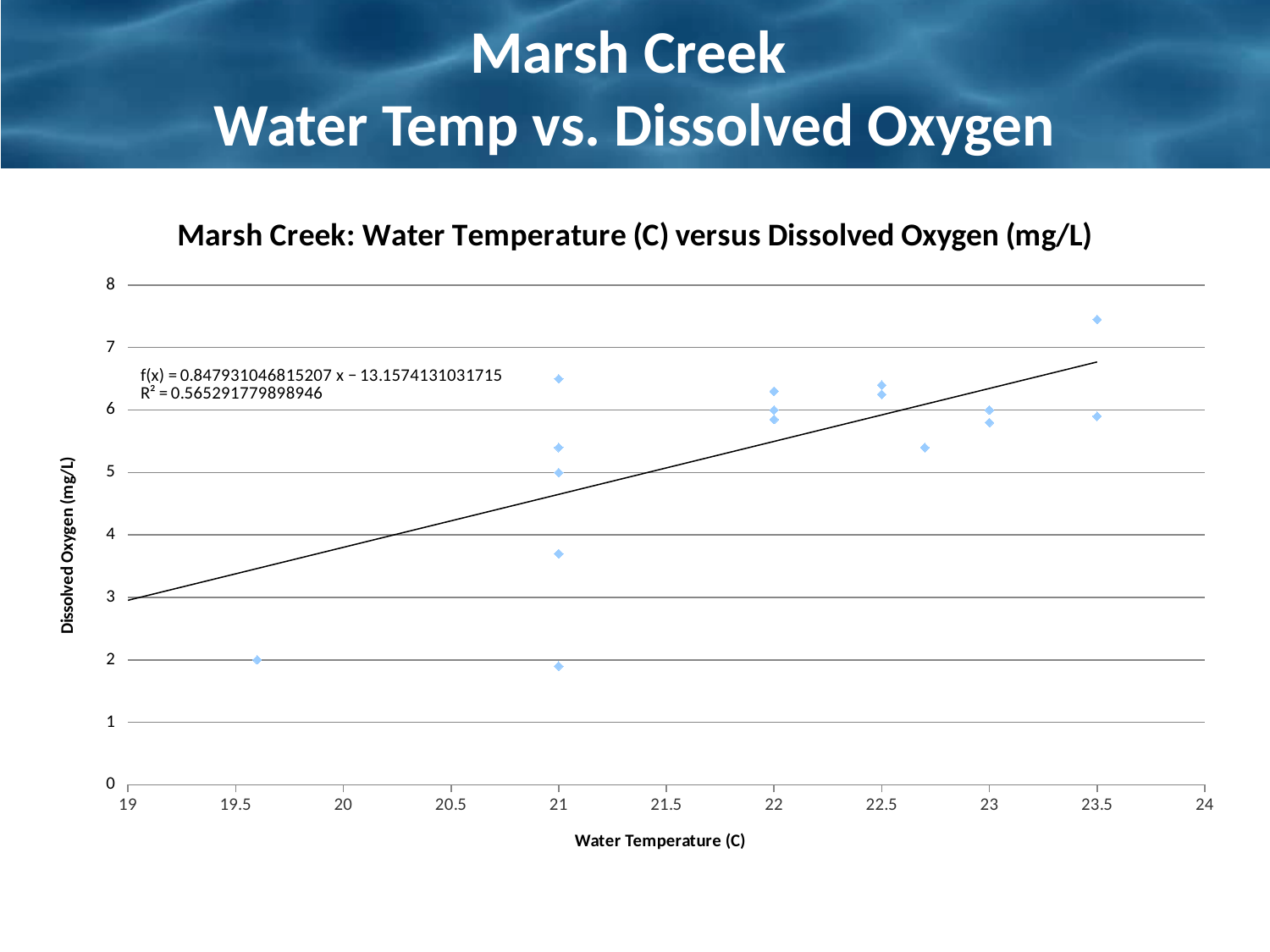

# Marsh Creek Water Temp vs. Dissolved Oxygen

### Chart: Marsh Creek: Water Temperature (C) versus Dissolved Oxygen (mg/L)

| Category |  |
|---|---|